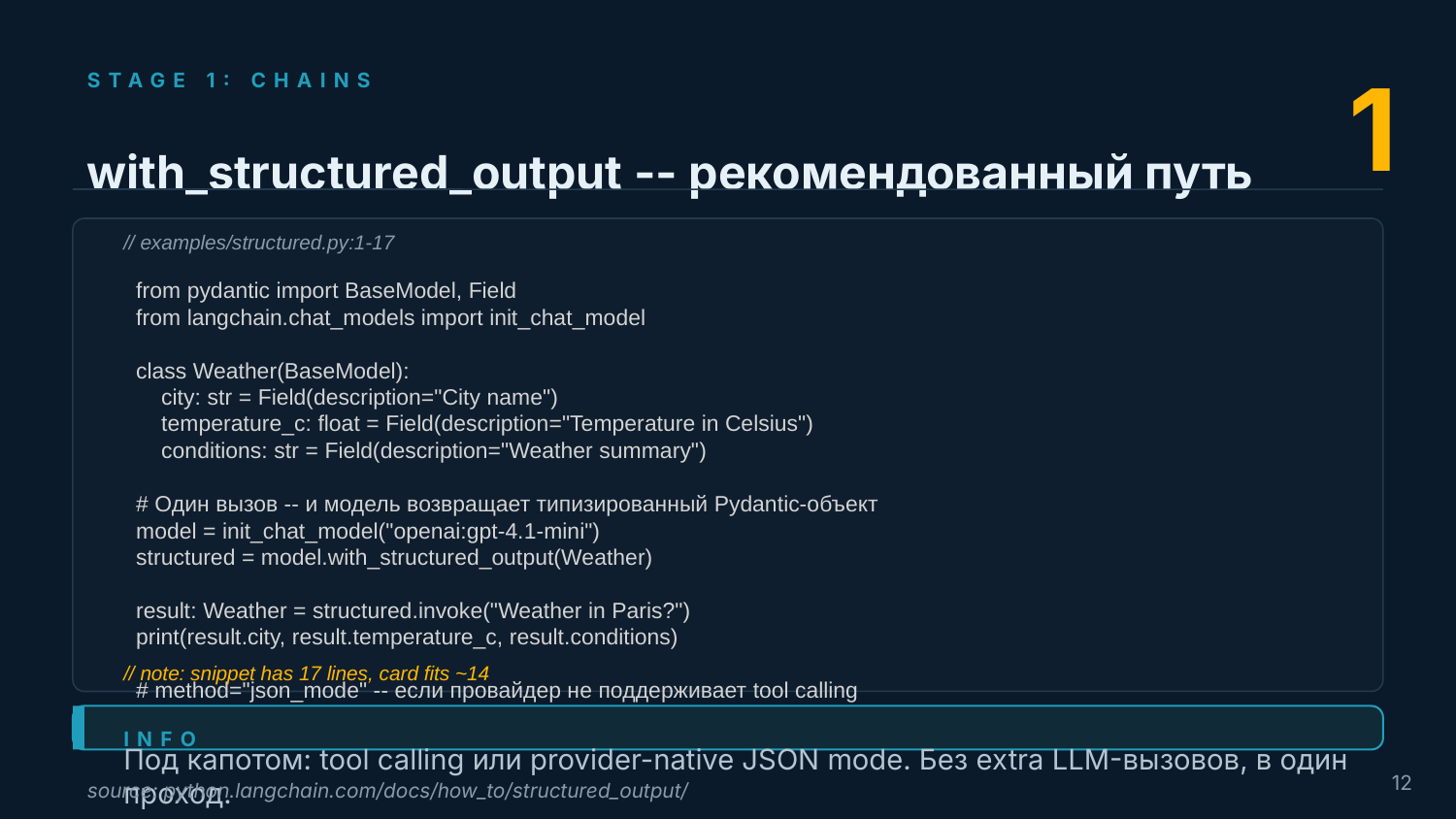

1
STAGE 1: CHAINS
with_structured_output -- рекомендованный путь

// examples/structured.py:1-17
  from pydantic import BaseModel, Field
  from langchain.chat_models import init_chat_model

  class Weather(BaseModel):
      city: str = Field(description="City name")
      temperature_c: float = Field(description="Temperature in Celsius")
      conditions: str = Field(description="Weather summary")

  # Один вызов -- и модель возвращает типизированный Pydantic-объект
  model = init_chat_model("openai:gpt-4.1-mini")
  structured = model.with_structured_output(Weather)

  result: Weather = structured.invoke("Weather in Paris?")
  print(result.city, result.temperature_c, result.conditions)

  # method="json_mode" -- если провайдер не поддерживает tool calling
  # structured_json = model.with_structured_output(Weather, method="json_mode")

// note: snippet has 17 lines, card fits ~14

INFO
Под капотом: tool calling или provider-native JSON mode. Без extra LLM-вызовов, в один проход.
12
source: python.langchain.com/docs/how_to/structured_output/